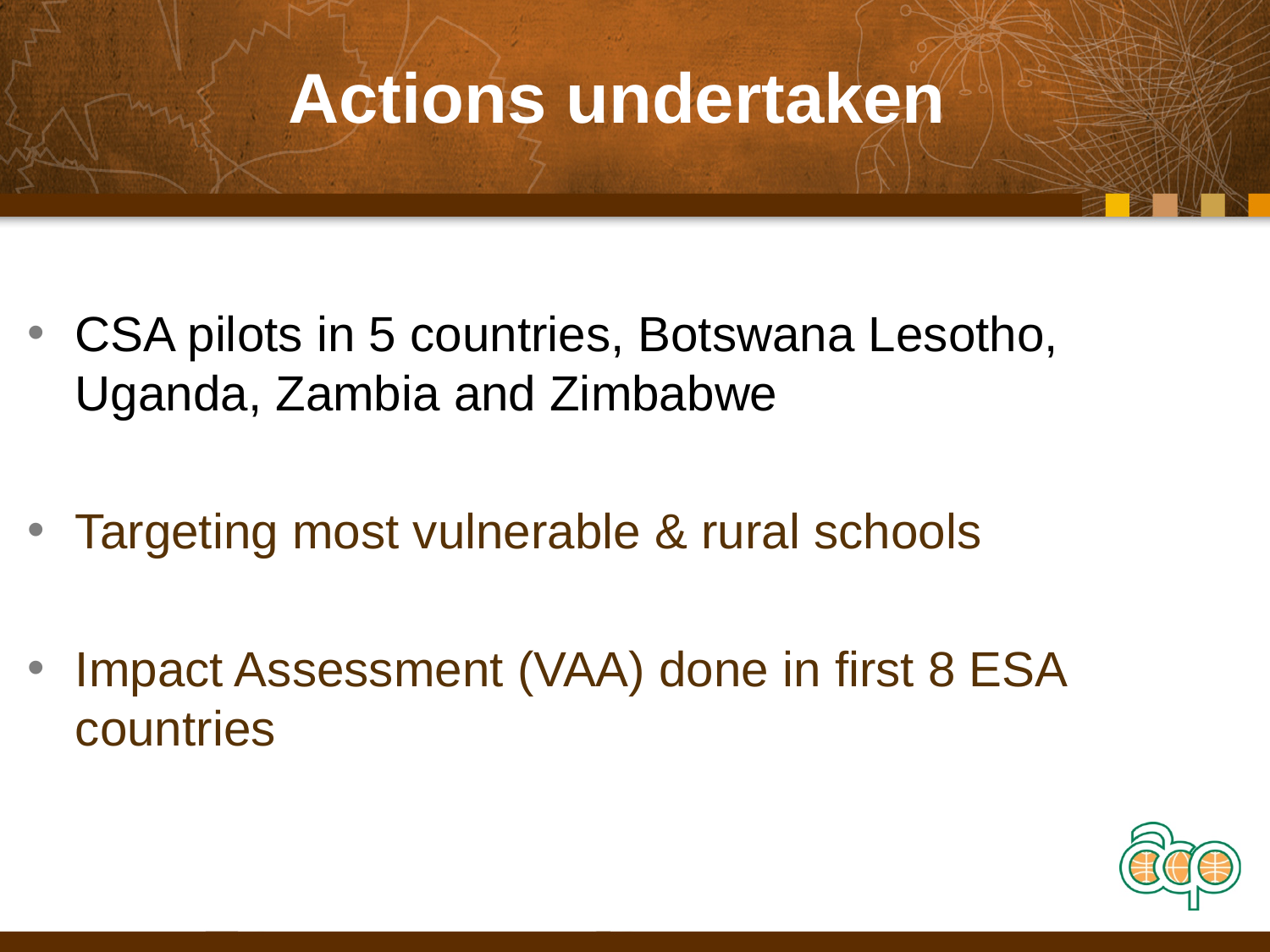

Actions undertaken
CSA pilots in 5 countries, Botswana Lesotho, Uganda, Zambia and Zimbabwe

Targeting most vulnerable & rural schools

Impact Assessment (VAA) done in first 8 ESA countries